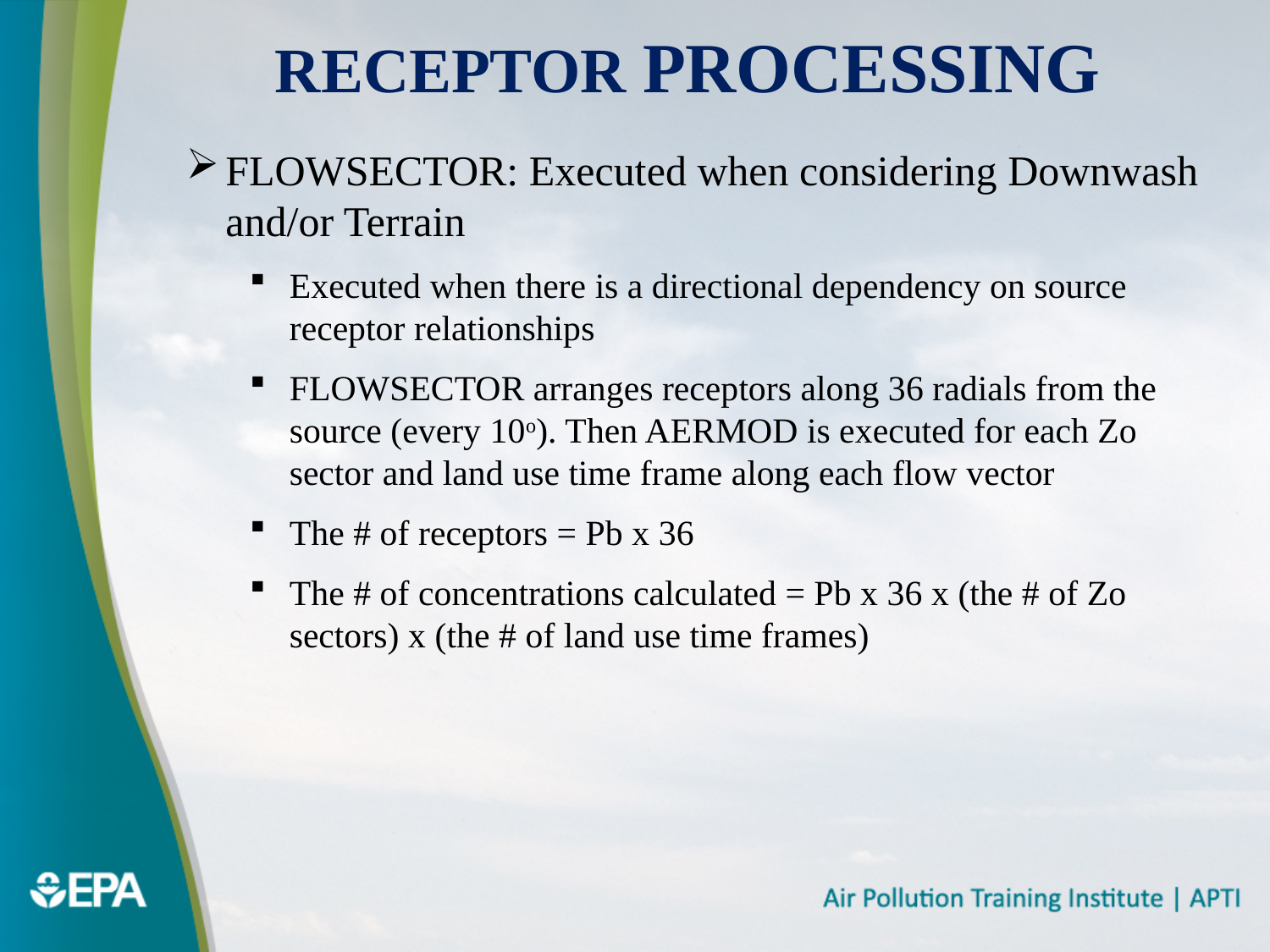

# Receptor Processing
FLOWSECTOR: Executed when considering Downwash and/or Terrain
Executed when there is a directional dependency on source receptor relationships
FLOWSECTOR arranges receptors along 36 radials from the source (every 10o). Then AERMOD is executed for each Zo sector and land use time frame along each flow vector
The # of receptors = Pb x 36
The # of concentrations calculated = Pb x 36 x (the # of Zo sectors) x (the # of land use time frames)